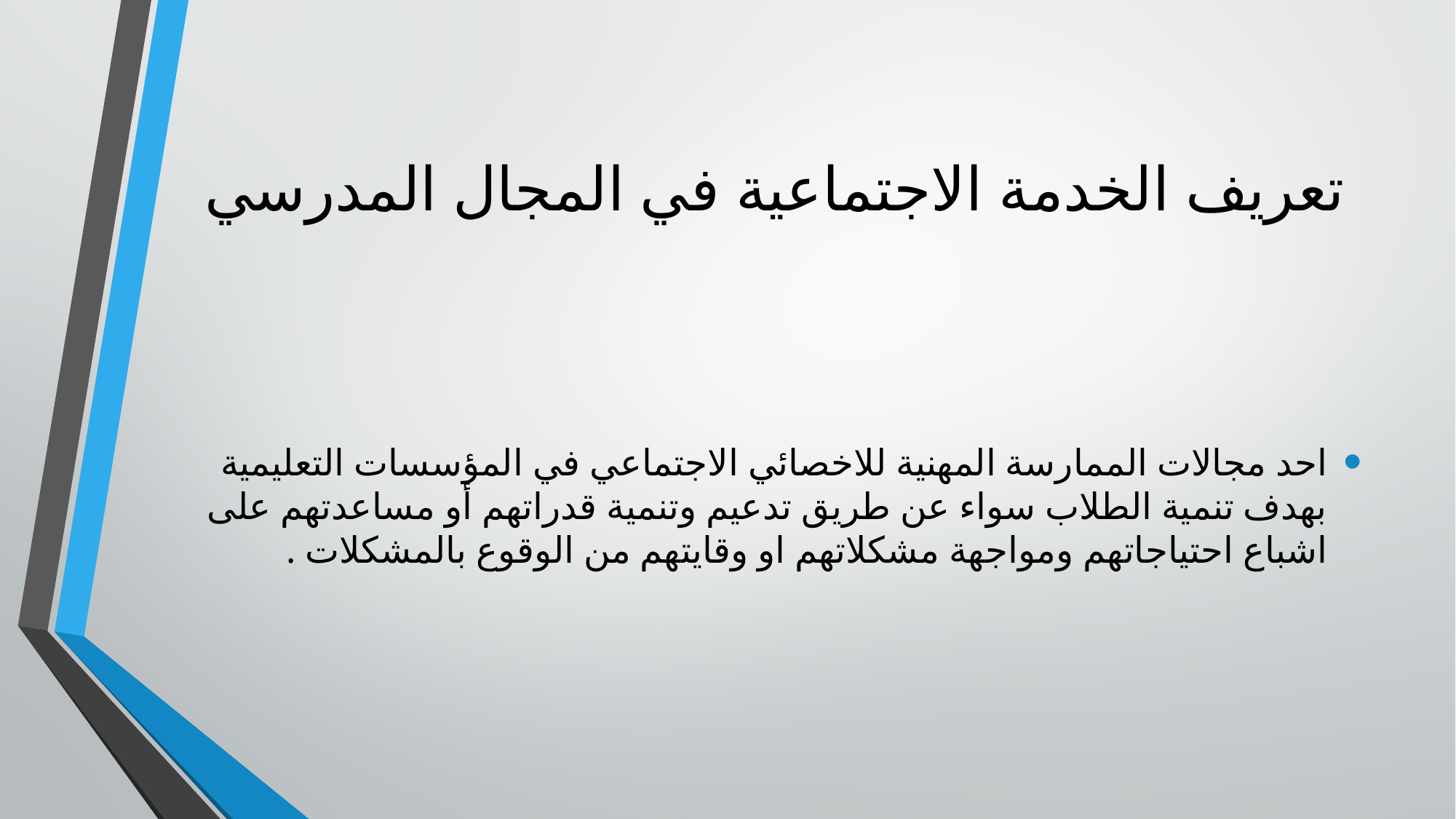

# تعريف الخدمة الاجتماعية في المجال المدرسي
احد مجالات الممارسة المهنية للاخصائي الاجتماعي في المؤسسات التعليمية بهدف تنمية الطلاب سواء عن طريق تدعيم وتنمية قدراتهم أو مساعدتهم على اشباع احتياجاتهم ومواجهة مشكلاتهم او وقايتهم من الوقوع بالمشكلات .